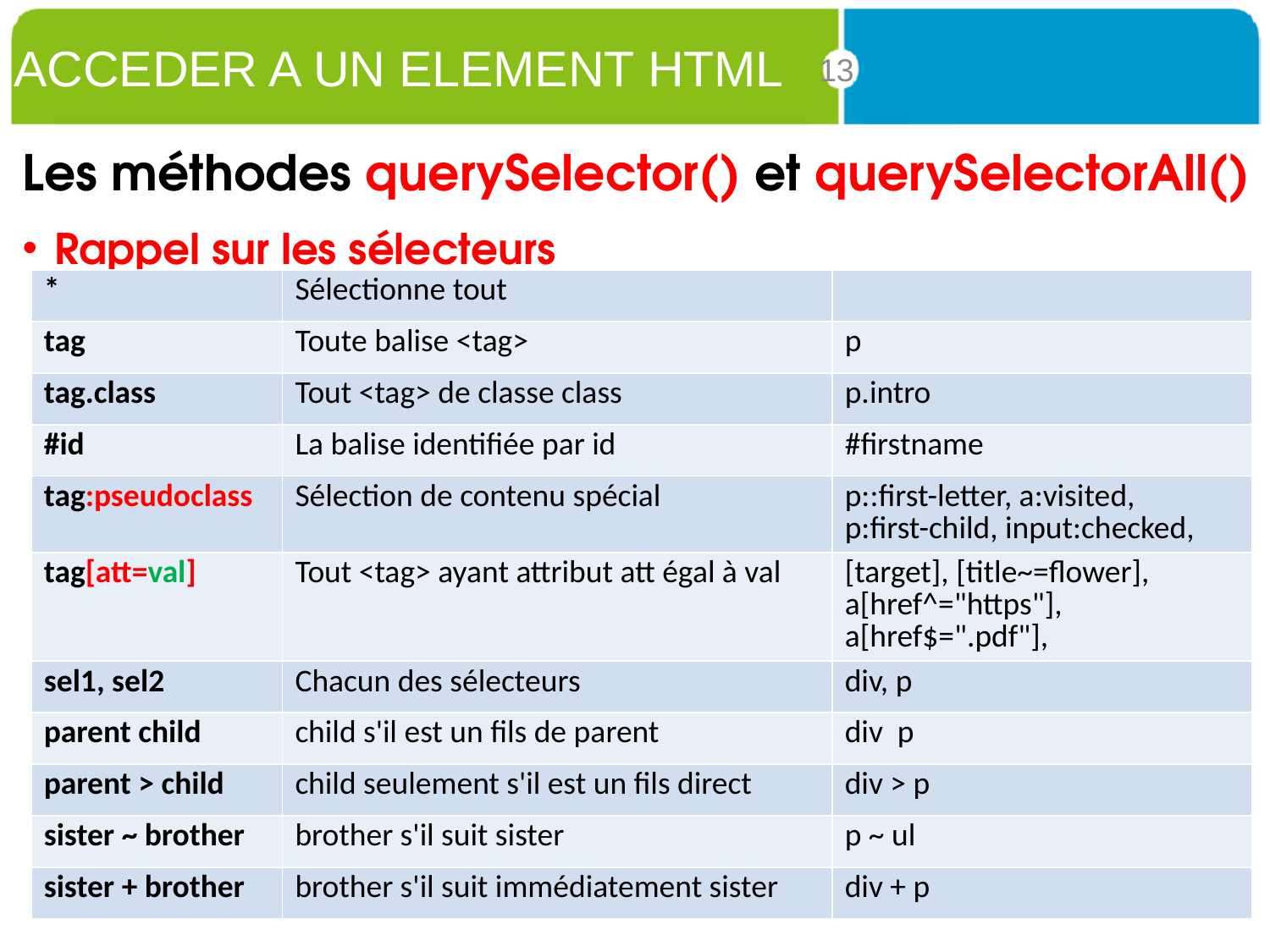

# ACCEDER A UN ELEMENT HTML
13
Les méthodes querySelector() et querySelectorAll()
Rappel sur les sélecteurs
| \* | Sélectionne tout |  |
| --- | --- | --- |
| tag | Toute balise <tag> | p |
| tag.class | Tout <tag> de classe class | p.intro |
| #id | La balise identifiée par id | #firstname |
| tag:pseudoclass | Sélection de contenu spécial | p::first-letter, a:visited, p:first-child, input:checked, |
| tag[att=val] | Tout <tag> ayant attribut att égal à val | [target], [title~=flower], a[href^="https"], a[href$=".pdf"], |
| sel1, sel2 | Chacun des sélecteurs | div, p |
| parent child | child s'il est un fils de parent | div p |
| parent > child | child seulement s'il est un fils direct | div > p |
| sister ~ brother | brother s'il suit sister | p ~ ul |
| sister + brother | brother s'il suit immédiatement sister | div + p |